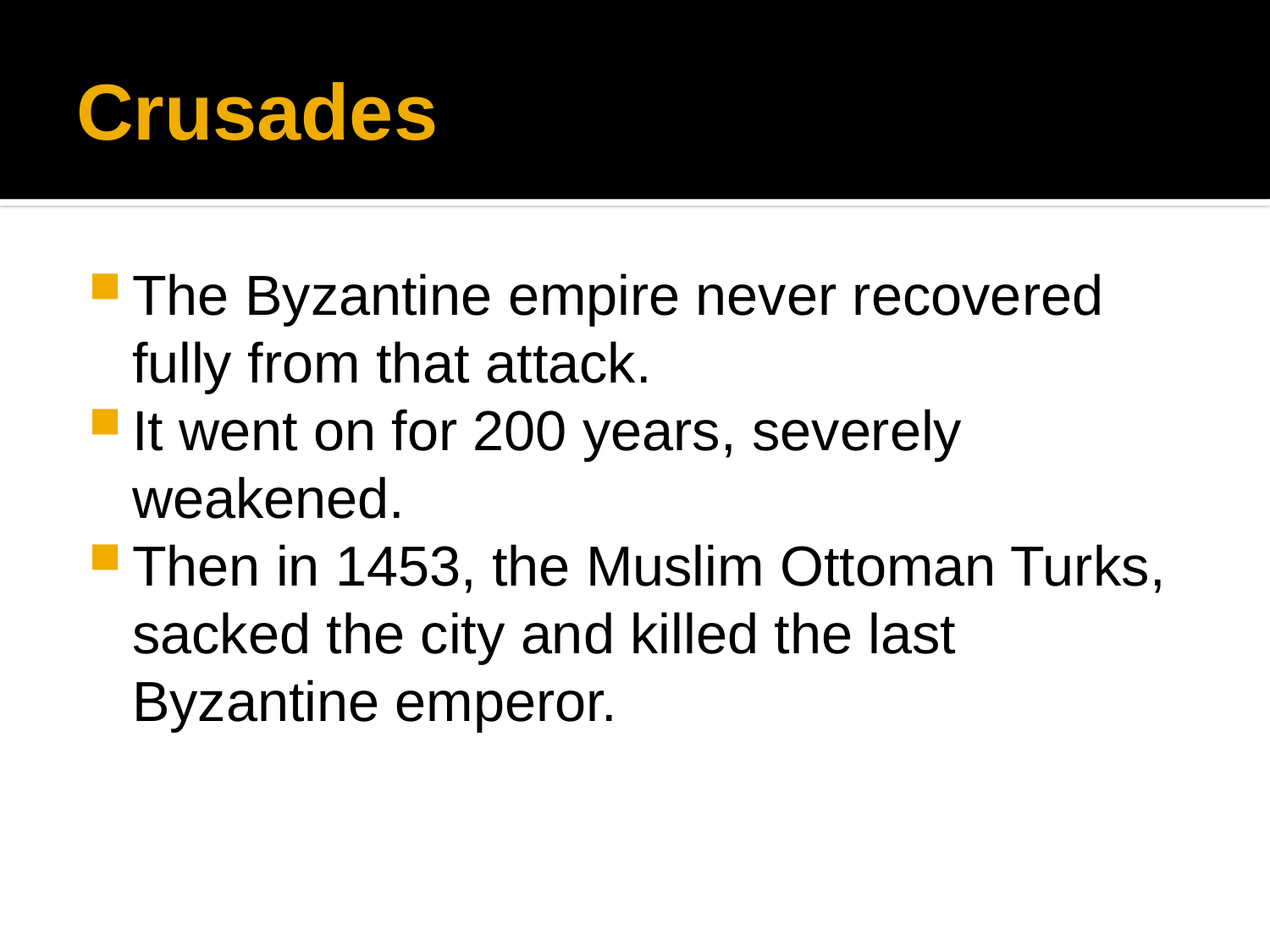

# Crusades
The Byzantine empire never recovered fully from that attack.
It went on for 200 years, severely weakened.
Then in 1453, the Muslim Ottoman Turks, sacked the city and killed the last Byzantine emperor.